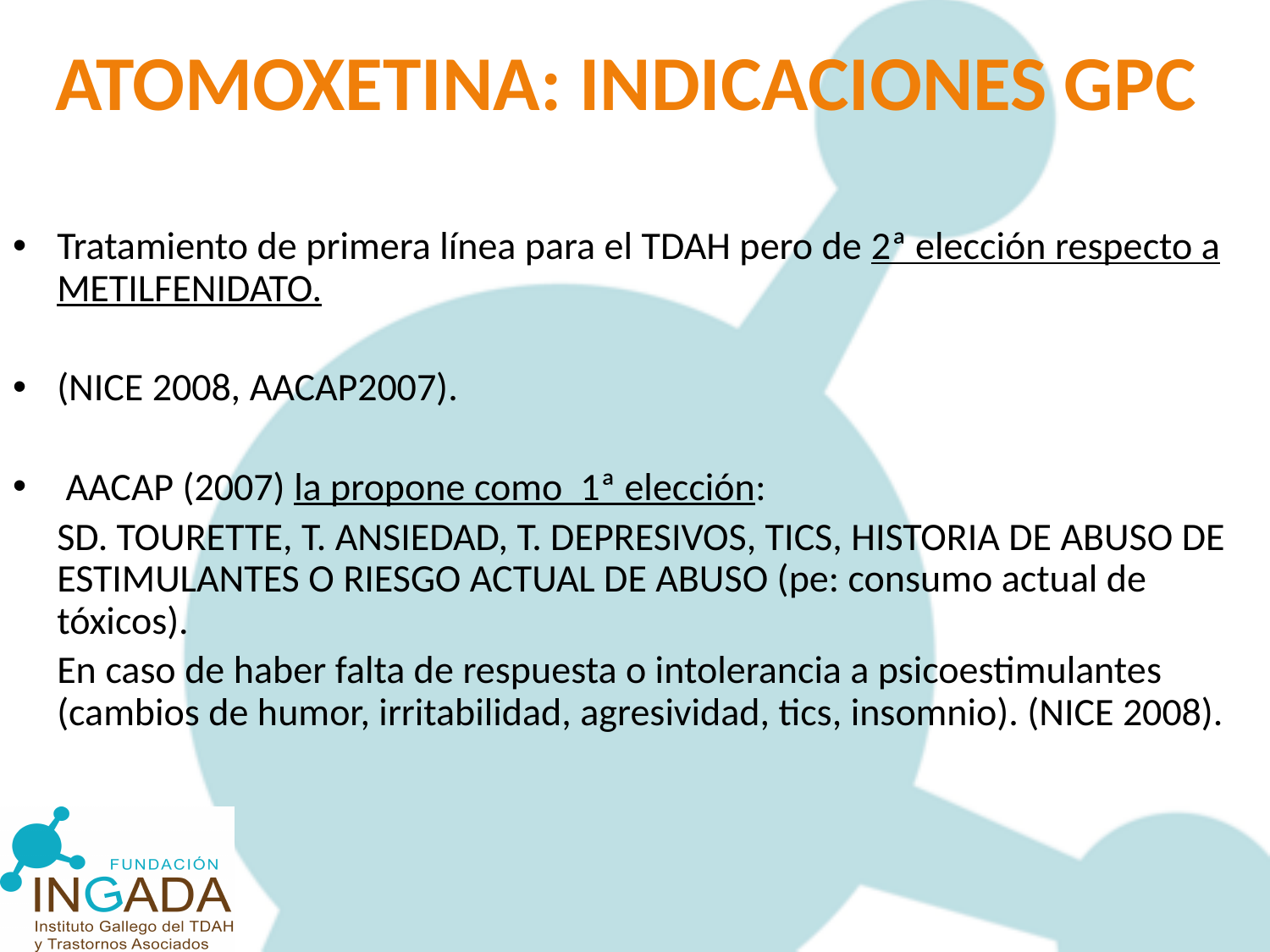

# ATOMOXETINA: INDICACIONES GPC

Tratamiento de primera línea para el TDAH pero de 2ª elección respecto a METILFENIDATO.

(NICE 2008, AACAP2007).

 AACAP (2007) la propone como  1ª elección:
	SD. TOURETTE, T. ANSIEDAD, T. DEPRESIVOS, TICS, HISTORIA DE ABUSO DE ESTIMULANTES O RIESGO ACTUAL DE ABUSO (pe: consumo actual de tóxicos).
	En caso de haber falta de respuesta o intolerancia a psicoestimulantes (cambios de humor, irritabilidad, agresividad, tics, insomnio). (NICE 2008).